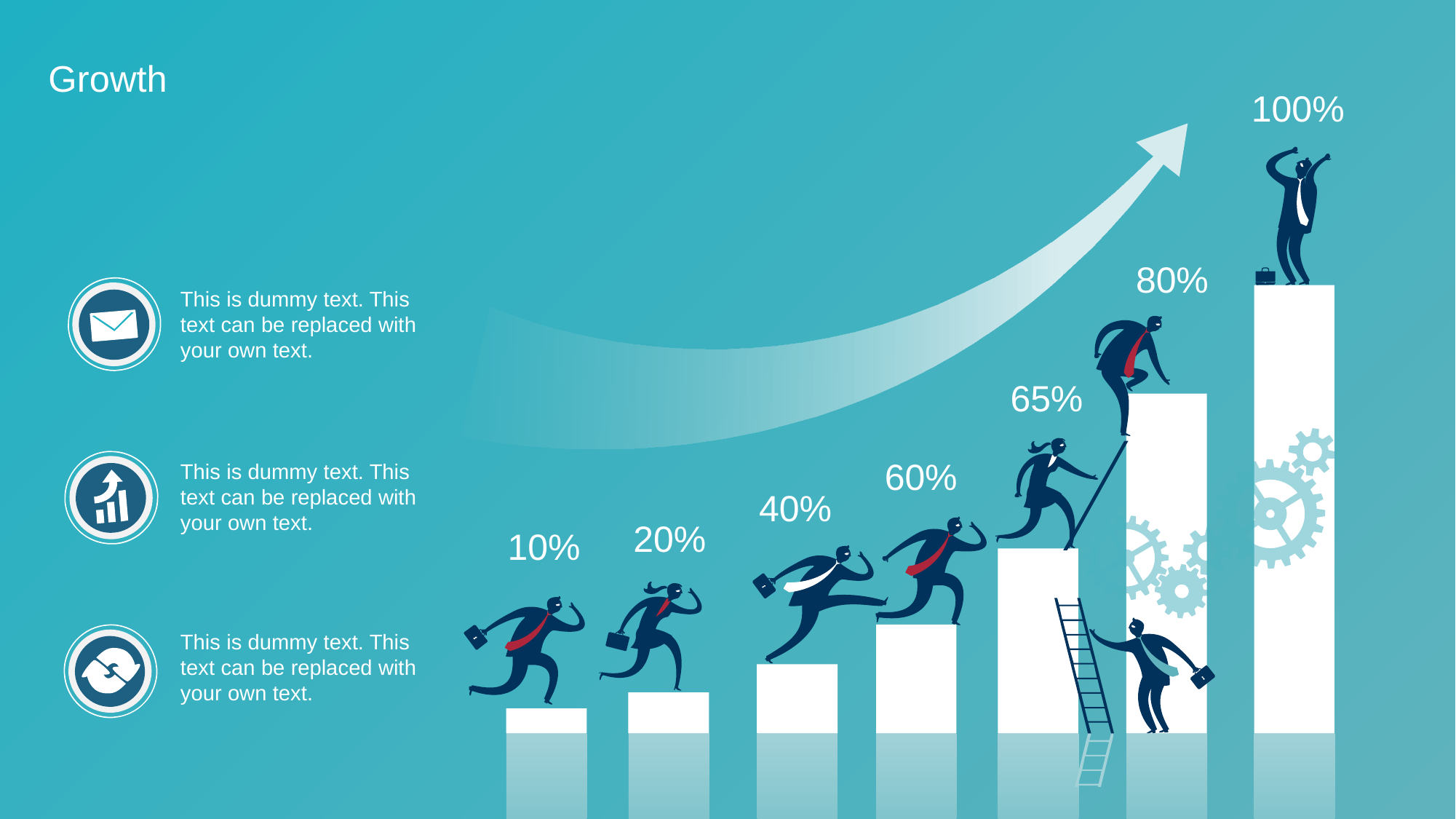

# Growth
100%

80%

This is dummy text. This text can be replaced with your own text.
65%
60%

This is dummy text. This text can be replaced with your own text.
40%
20%
10%
This is dummy text. This text can be replaced with your own text.